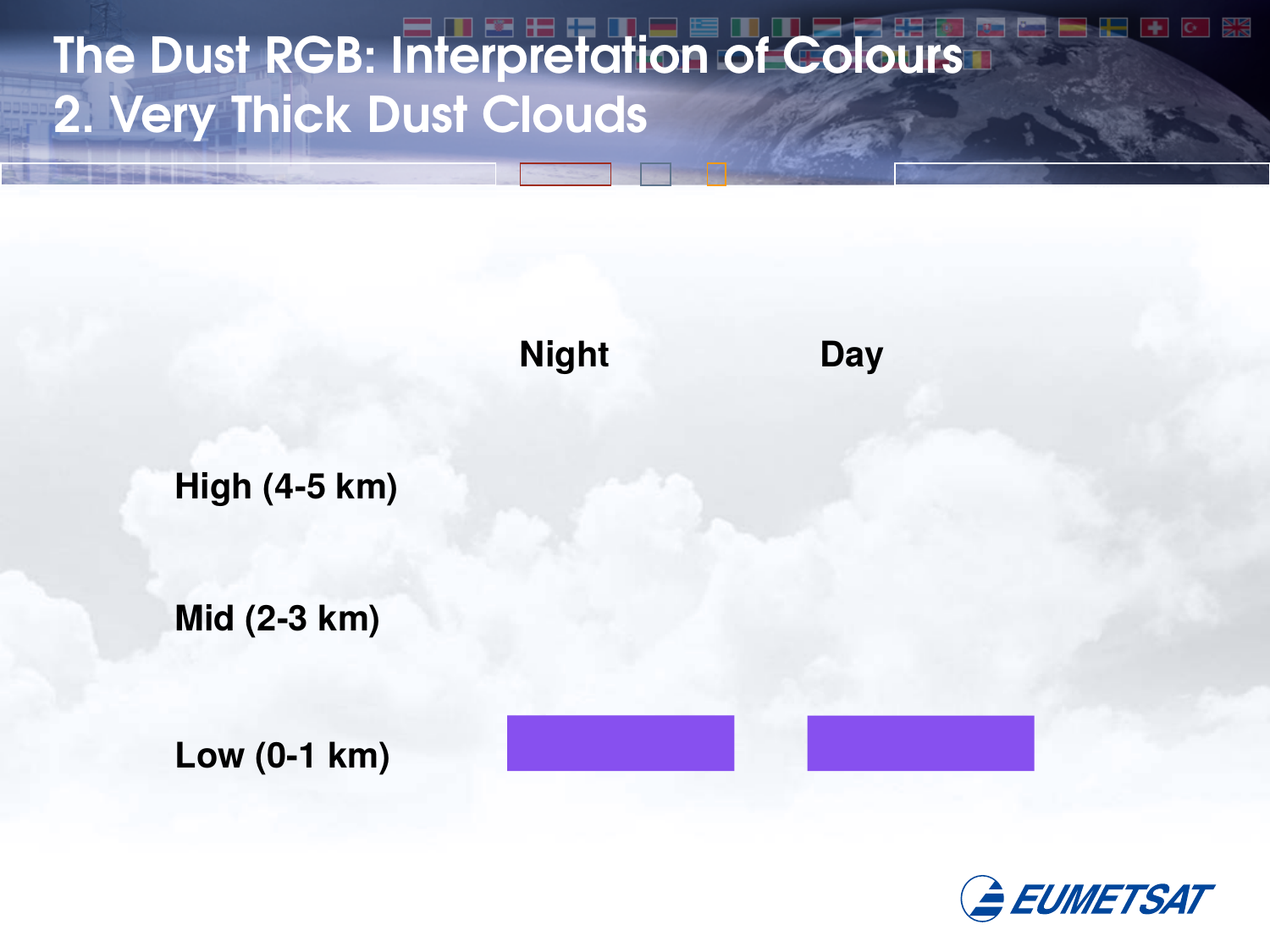

The Dust RGB: Interpretation of Colours
2. Very Thick Dust Clouds
Night
Day
High (4-5 km)
Mid (2-3 km)

Low (0-1 km)